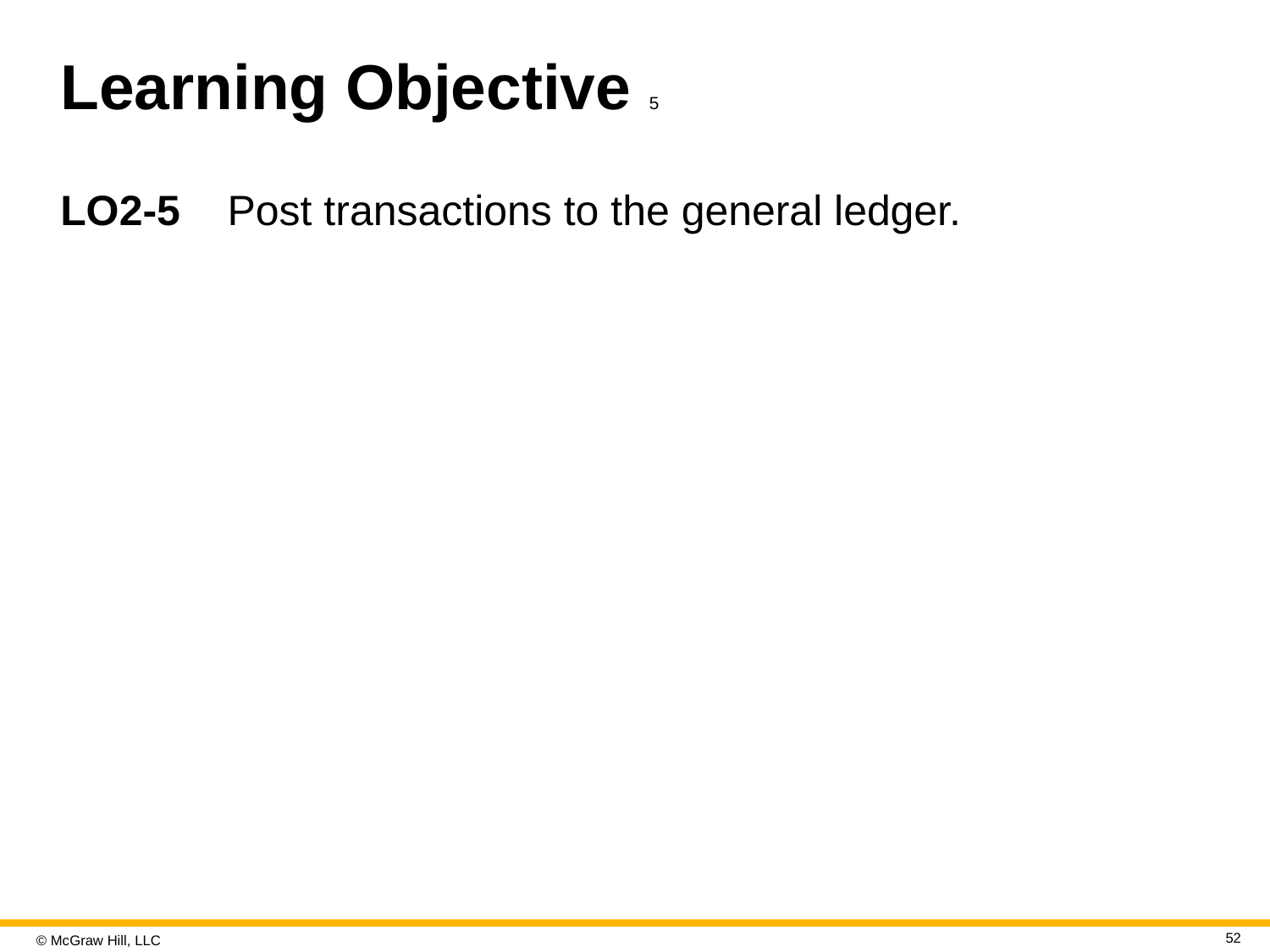

# Learning Objective 5
LO2-5	 Post transactions to the general ledger.
52